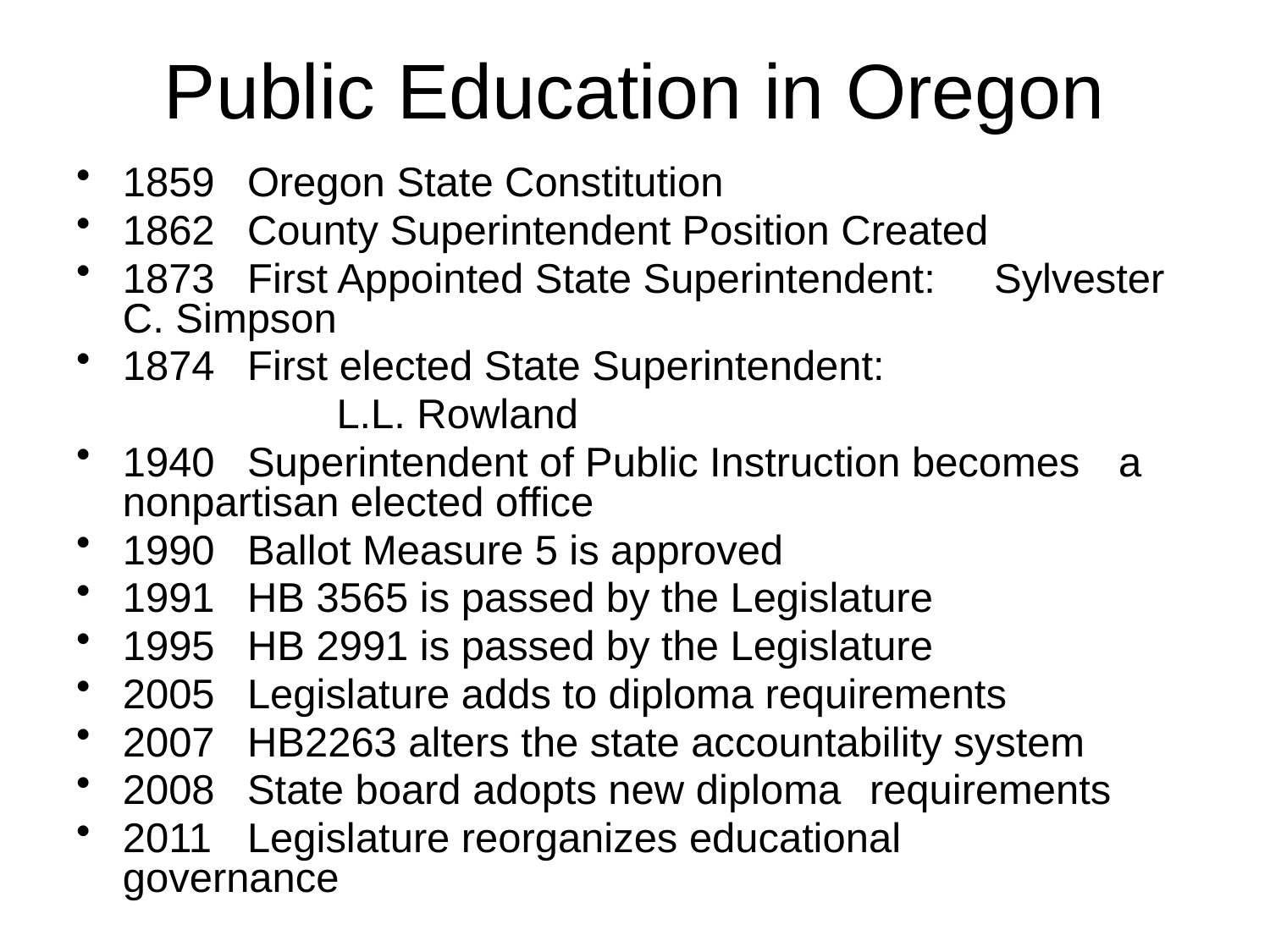

# Public Education in Oregon
1859	Oregon State Constitution
1862	County Superintendent Position Created
1873	First Appointed State Superintendent: 			Sylvester C. Simpson
1874	First elected State Superintendent:
 L.L. Rowland
1940	Superintendent of Public Instruction becomes 		a nonpartisan elected office
1990	Ballot Measure 5 is approved
1991	HB 3565 is passed by the Legislature
1995	HB 2991 is passed by the Legislature
2005	Legislature adds to diploma requirements
2007 	HB2263 alters the state accountability system
2008	State board adopts new diploma 				requirements
2011	Legislature reorganizes educational 			governance